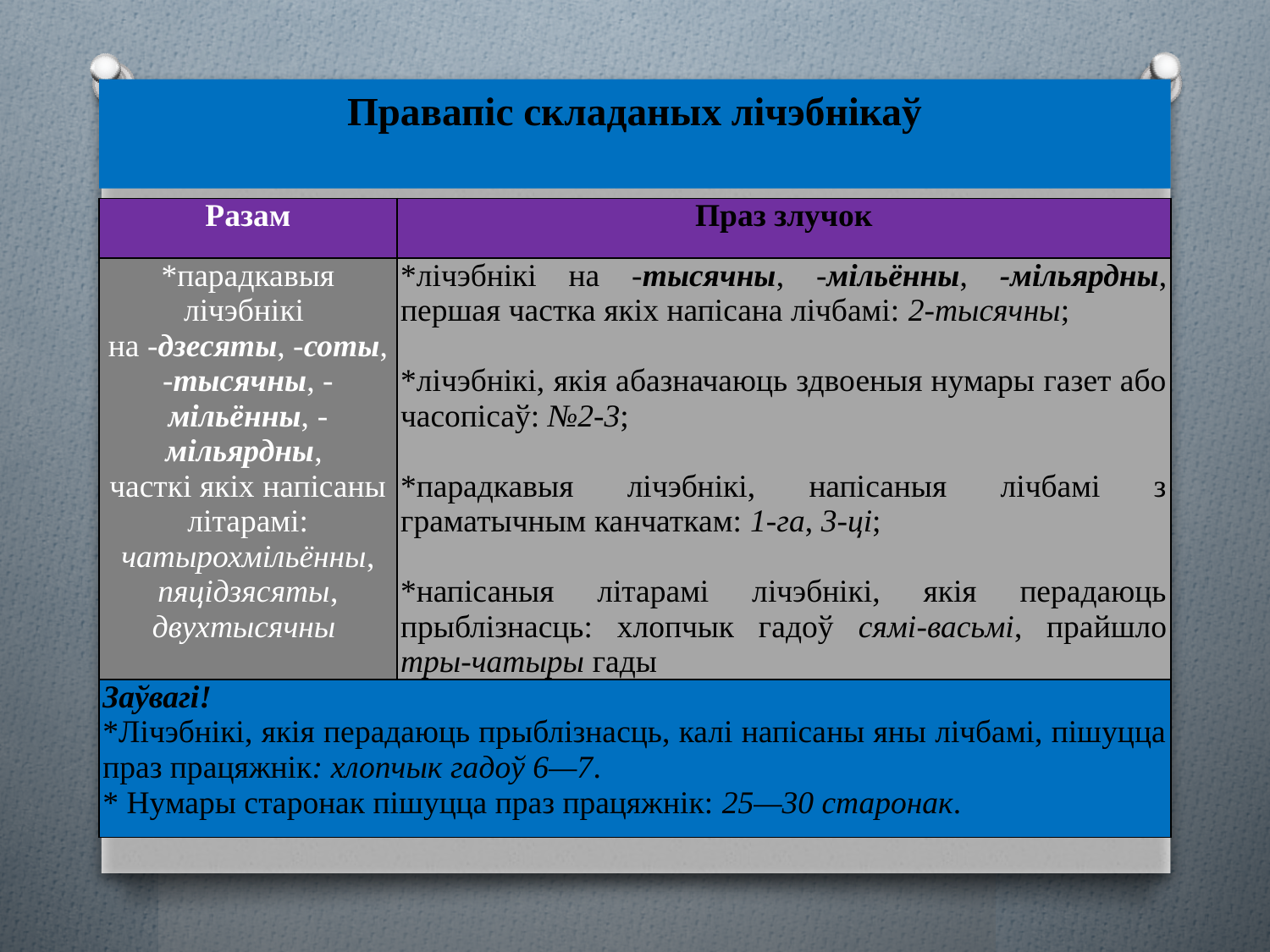

# Правапіс складаных лічэбнікаў
| Разам | Праз злучок |
| --- | --- |
| \*парадкавыя лічэбнікі на -дзесяты, -соты, -тысячны, -мільённы, -мільярдны, часткі якіх напісаны літарамі: чатырохмільённы, пяцідзясяты, двухтысячны | \*лічэбнікі на -тысячны, -мільённы, -мільярдны, першая частка якіх напісана лічбамі: 2-тысячны; \*лічэбнікі, якія абазначаюць здвоеныя нумары газет або часопісаў: №2-3; \*парадкавыя лічэбнікі, напісаныя лічбамі з граматычным канчаткам: 1-га, 3-ці; \*напісаныя літарамі лічэбнікі, якія перадаюць прыблізнасць: хлопчык гадоў сямі-васьмі, прайшло тры-чатыры гады |
| Заўвагі! \*Лічэбнікі, якія перадаюць прыблізнасць, калі напісаны яны лічбамі, пішуцца праз працяжнік: хлопчык гадоў 6—7. \* Нумары старонак пішуцца праз працяжнік: 25—30 старонак. |  |